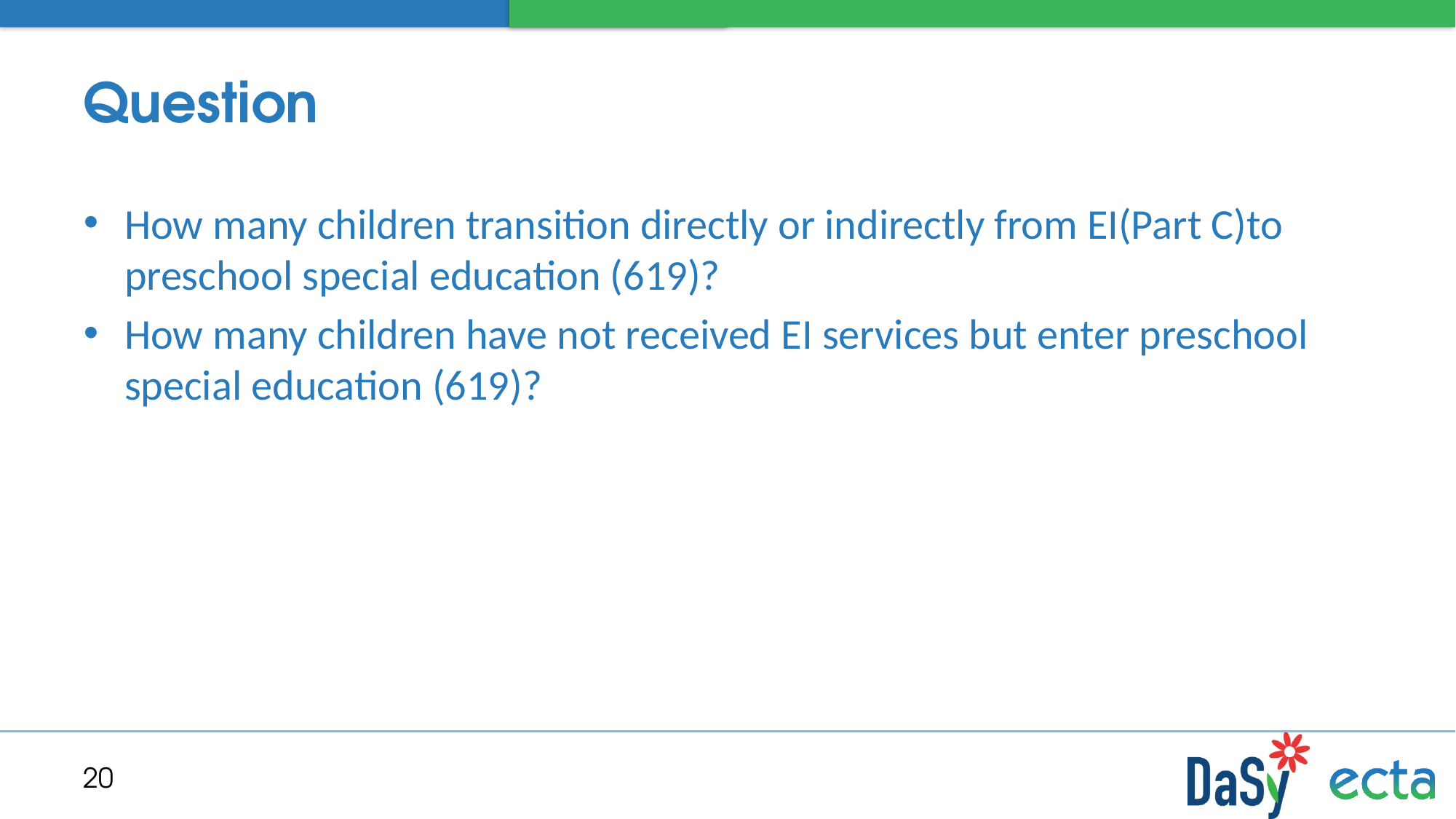

# Question
How many children transition directly or indirectly from EI(Part C)to preschool special education (619)?
How many children have not received EI services but enter preschool special education (619)?
20